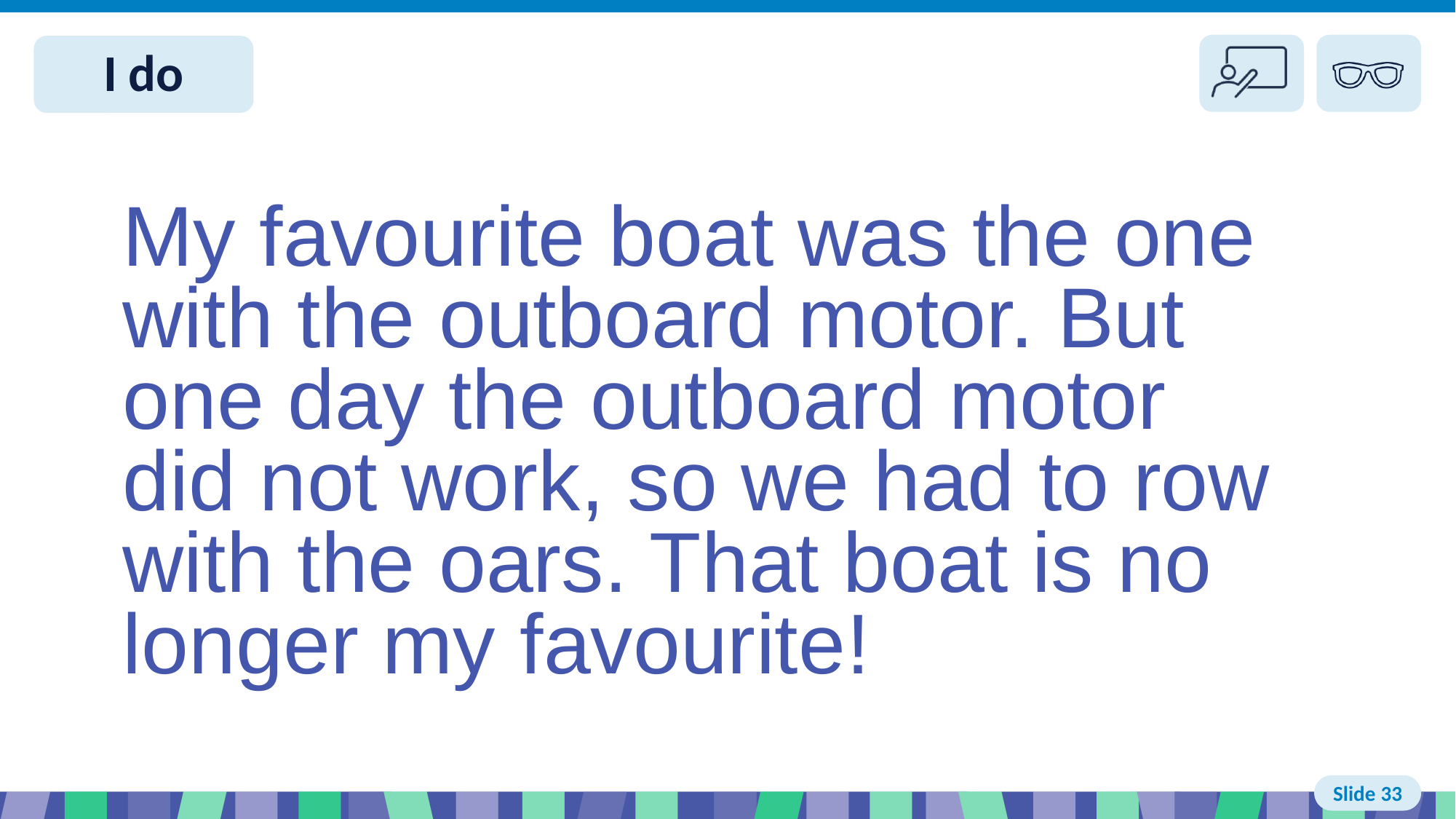

Slide 33 I do
My favourite boat was the one with the outboard motor. But one day the outboard motor
did not work, so we had to row with the oars. That boat is no longer my favourite!